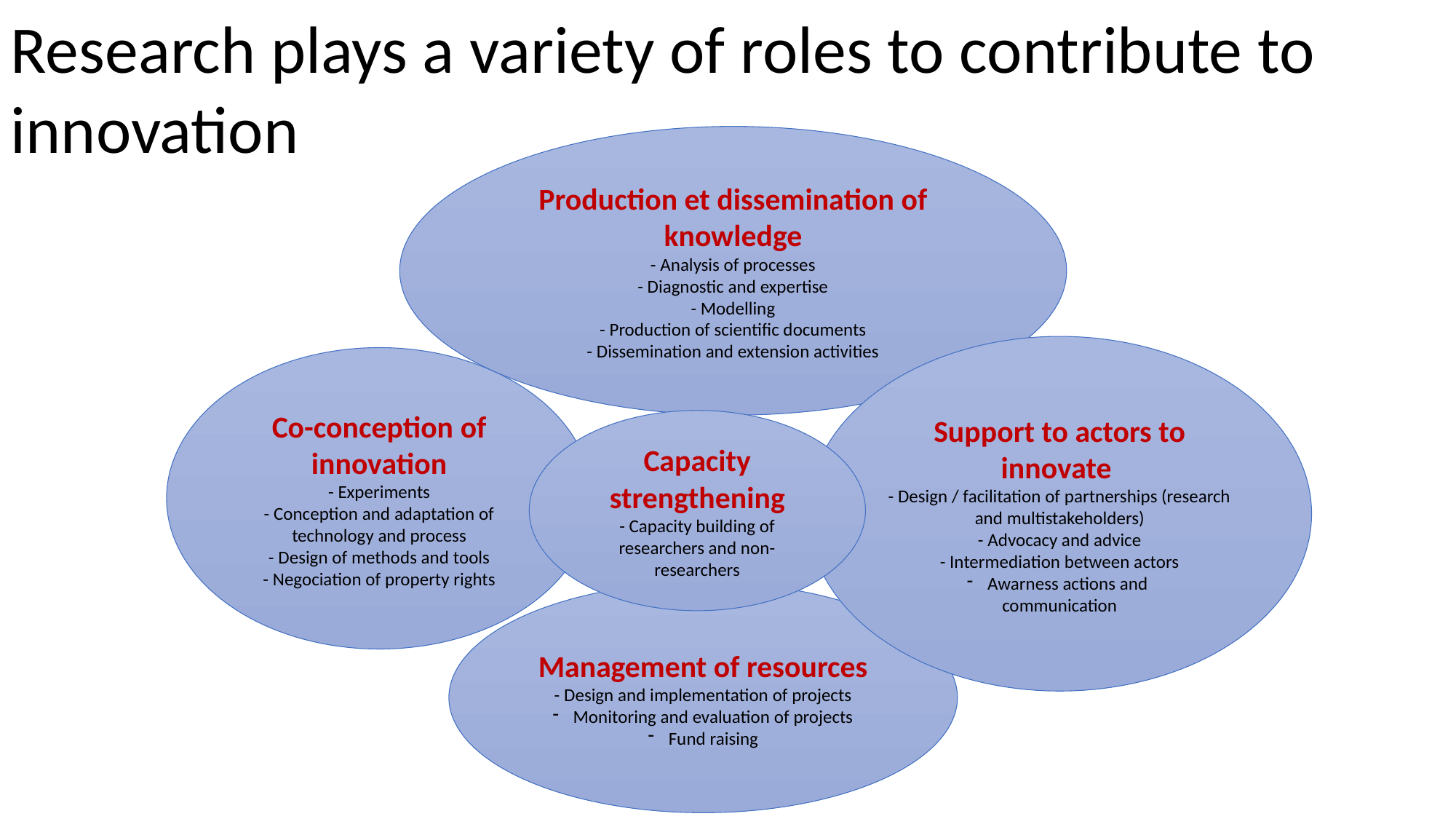

Research plays a variety of roles to contribute to innovation
Production et dissemination of knowledge
- Analysis of processes
- Diagnostic and expertise
- Modelling
- Production of scientific documents
- Dissemination and extension activities
Support to actors to innovate
- Design / facilitation of partnerships (research and multistakeholders)
- Advocacy and advice
- Intermediation between actors
Awarness actions and
communication
Co-conception of innovation
- Experiments
- Conception and adaptation of technology and process
- Design of methods and tools
- Negociation of property rights
Capacity strengthening
- Capacity building of researchers and non-researchers
Management of resources
- Design and implementation of projects
Monitoring and evaluation of projects
Fund raising